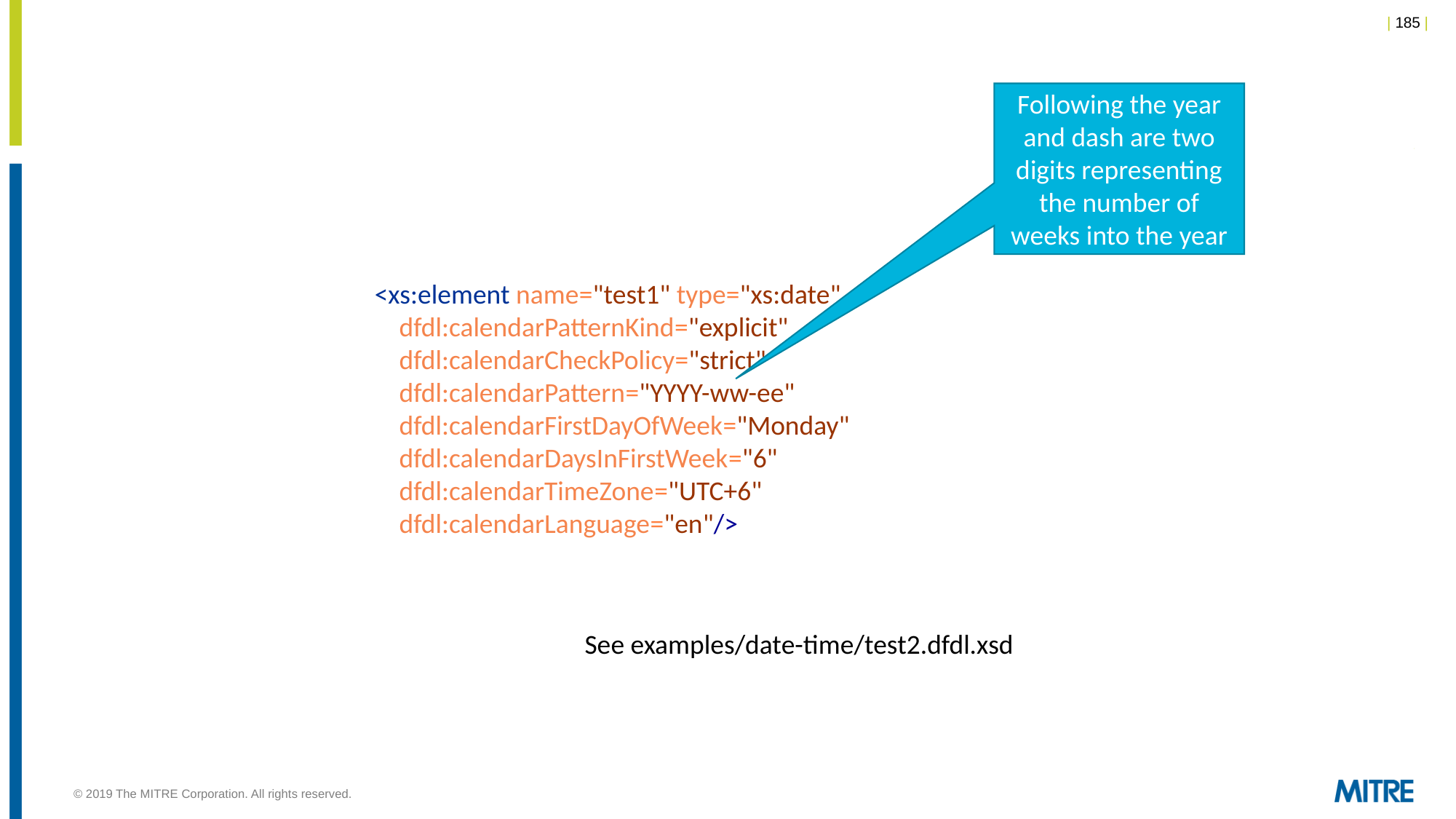

Following the year and dash are two digits representing the number of weeks into the year
<xs:element name="test1" type="xs:date"
    dfdl:calendarPatternKind="explicit"
    dfdl:calendarCheckPolicy="strict"
    dfdl:calendarPattern="YYYY-ww-ee"
    dfdl:calendarFirstDayOfWeek="Monday"
    dfdl:calendarDaysInFirstWeek="6"
    dfdl:calendarTimeZone="UTC+6"
    dfdl:calendarLanguage="en"/>
See examples/date-time/test2.dfdl.xsd
© 2019 The MITRE Corporation. All rights reserved.